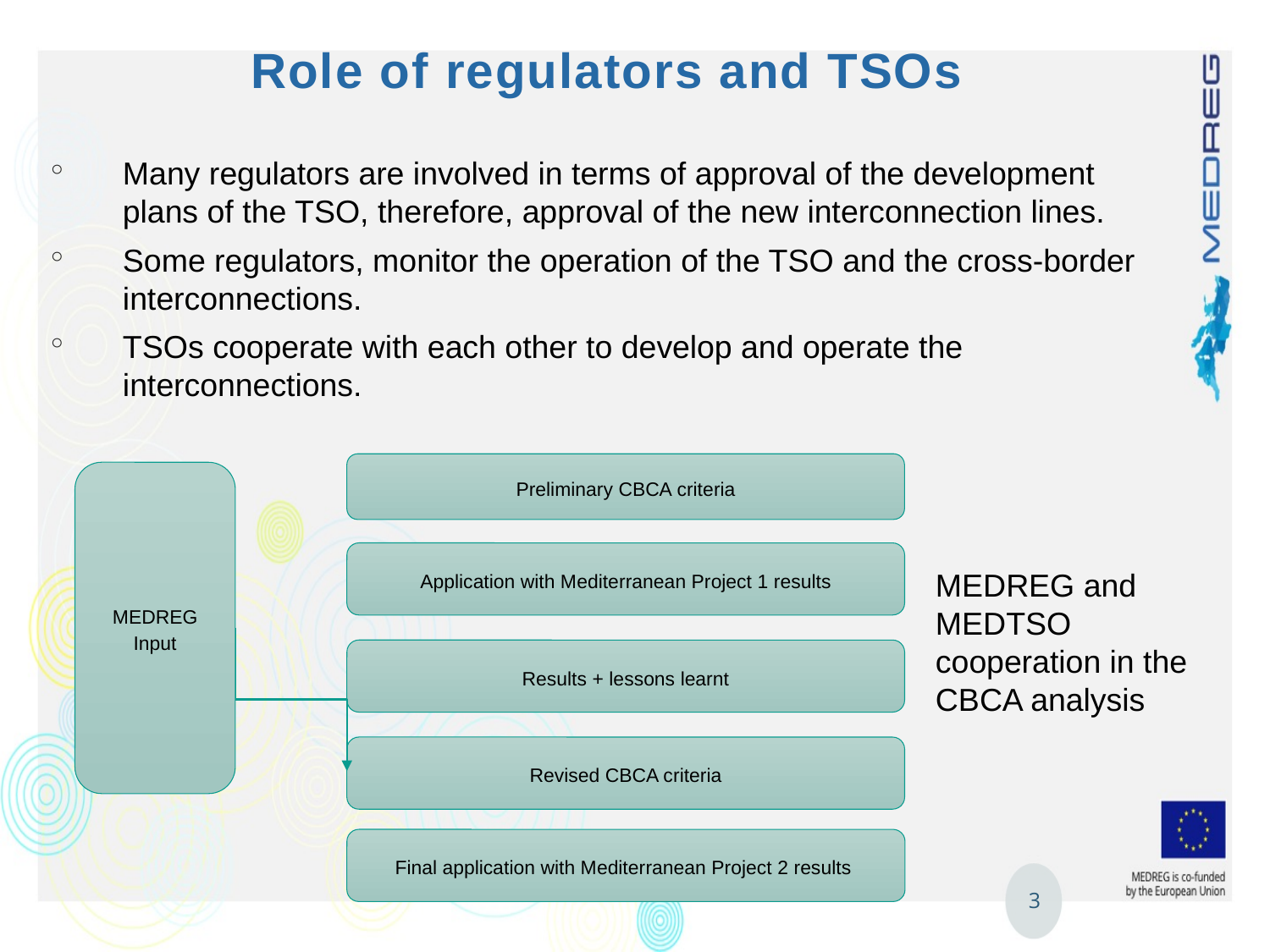

Role of regulators and TSOs
Many regulators are involved in terms of approval of the development plans of the TSO, therefore, approval of the new interconnection lines.
Some regulators, monitor the operation of the TSO and the cross-border interconnections.
TSOs cooperate with each other to develop and operate the interconnections.

Preliminary CBCA criteria
Application with Mediterranean Project 1 results
Results + lessons learnt
Revised CBCA criteria
Final application with Mediterranean Project 2 results
MEDREG Input
MEDREG and MEDTSO cooperation in the CBCA analysis

3